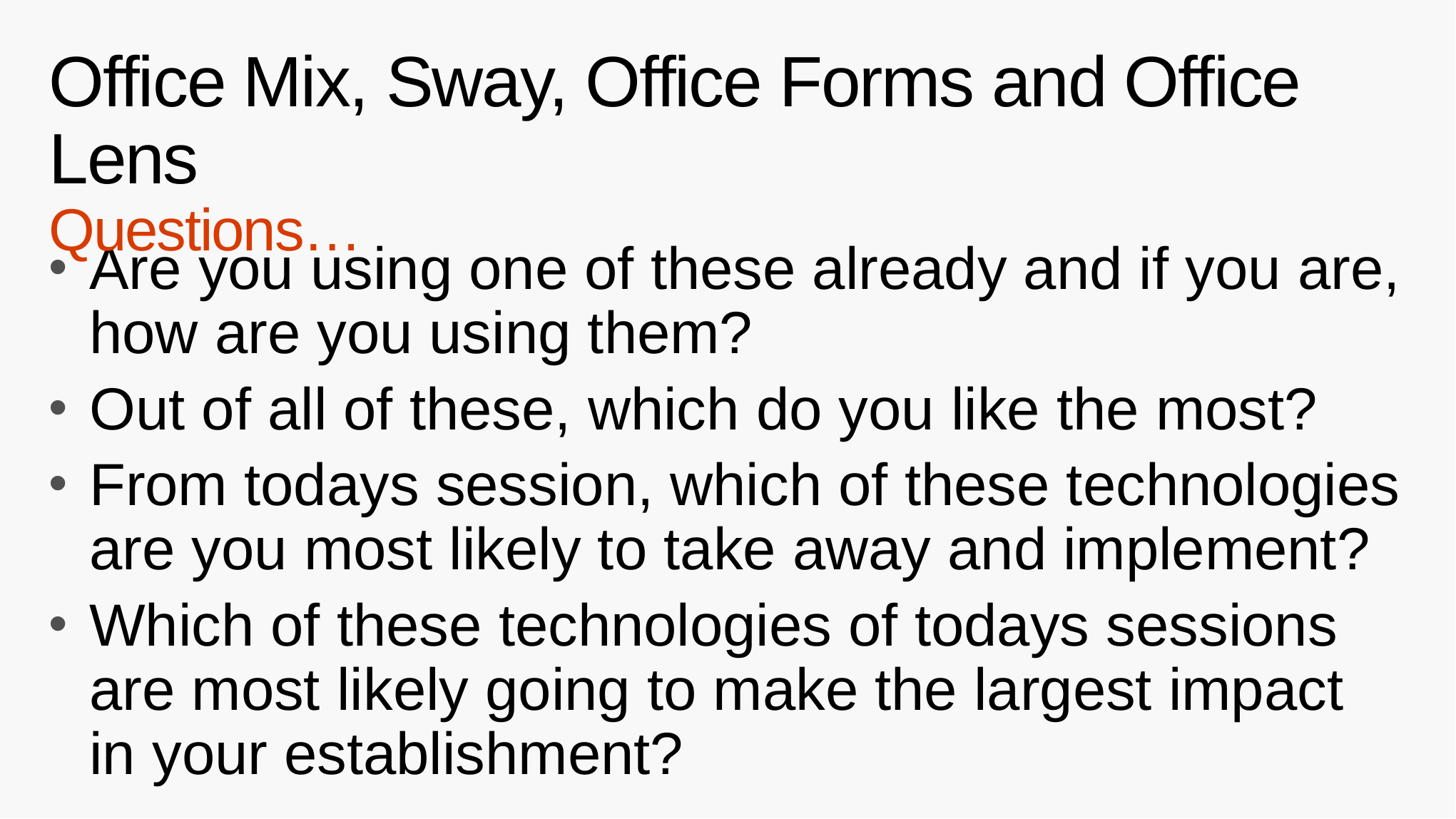

# Office Mix, Sway, Office Forms and Office Lens Questions…
Are you using one of these already and if you are, how are you using them?
Out of all of these, which do you like the most?
From todays session, which of these technologies are you most likely to take away and implement?
Which of these technologies of todays sessions are most likely going to make the largest impact in your establishment?